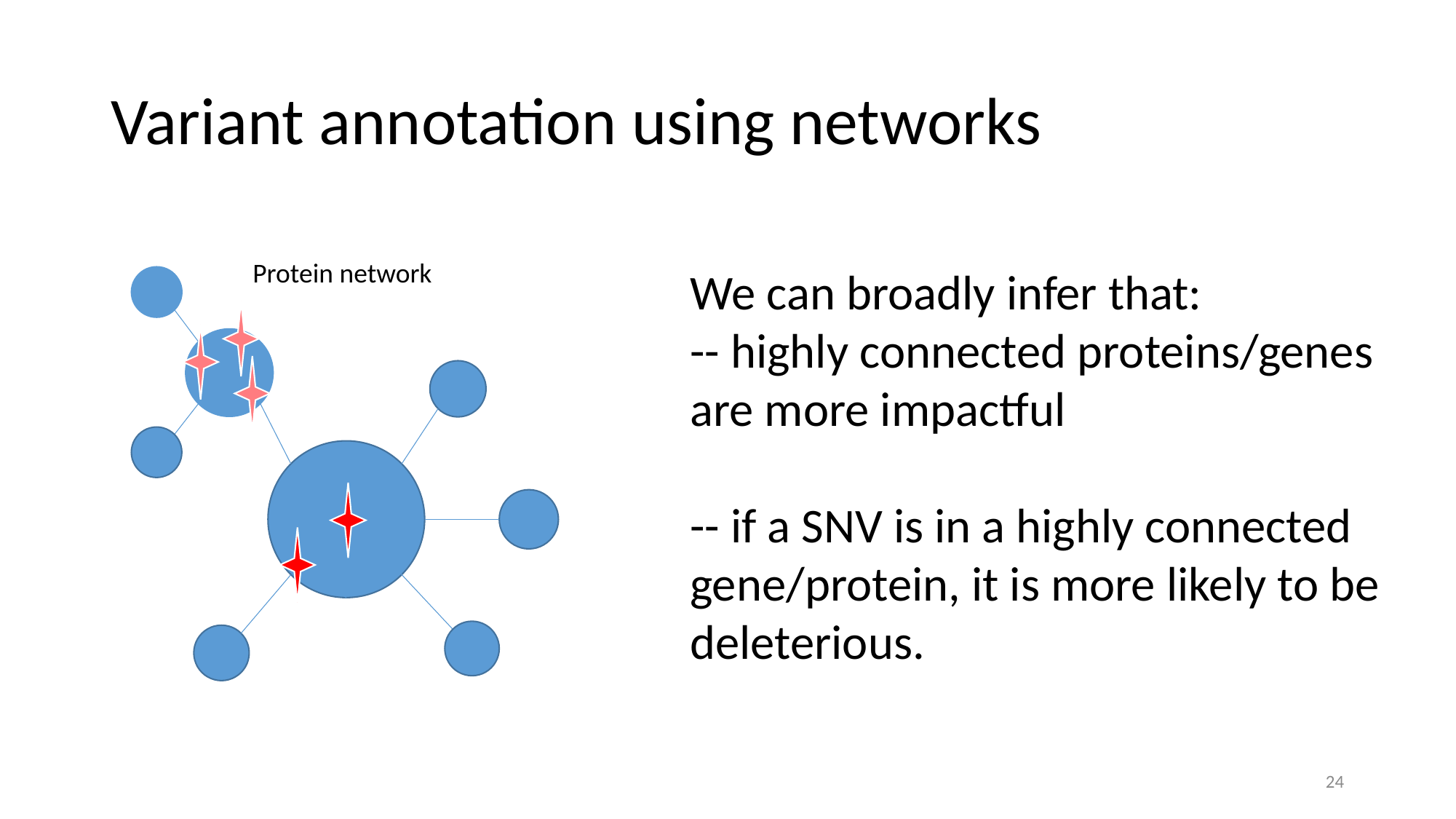

# Variant annotation using networks
Protein network
We can broadly infer that:
-- highly connected proteins/genes are more impactful

-- if a SNV is in a highly connected gene/protein, it is more likely to be deleterious.

24